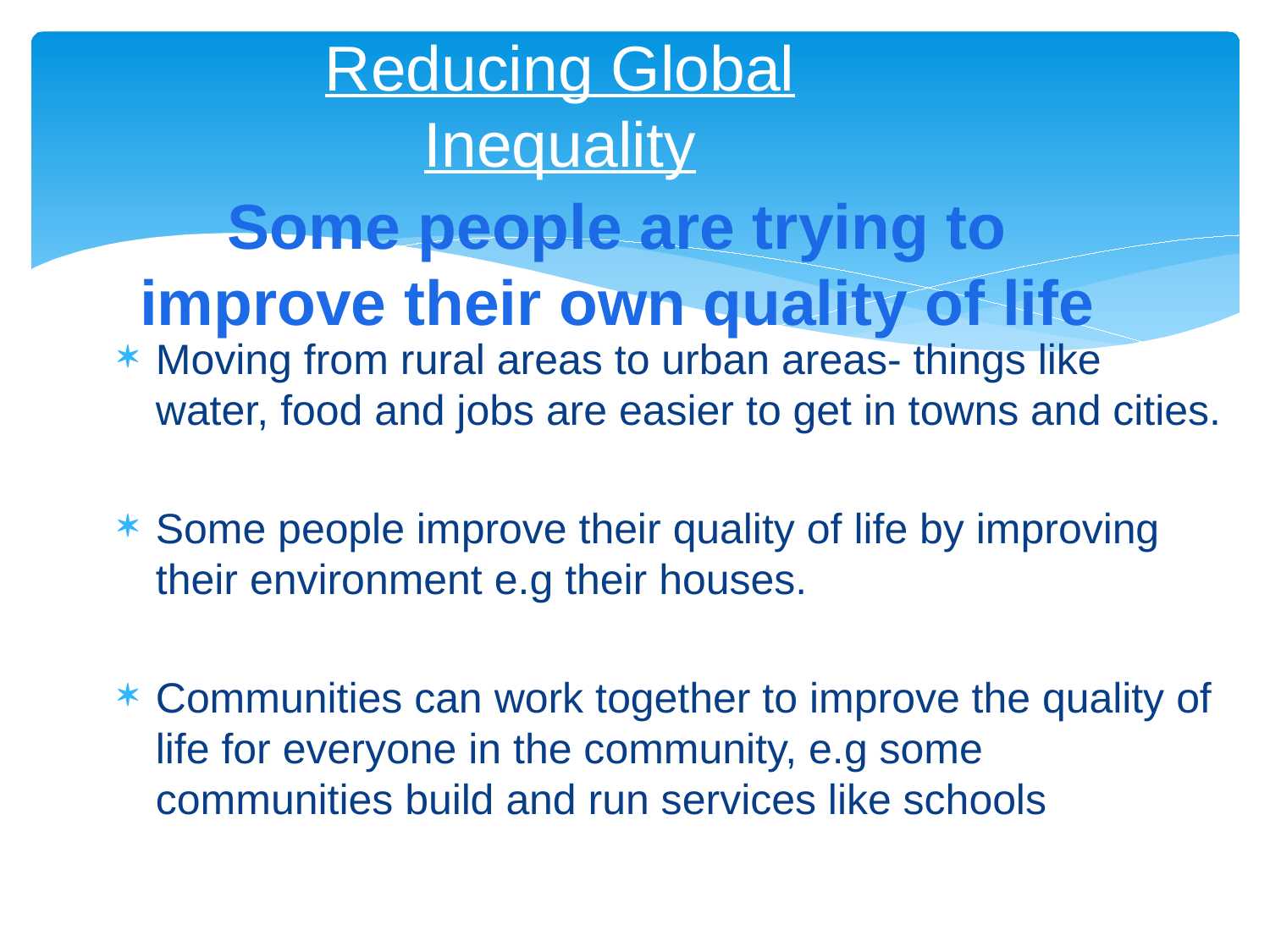

# Reducing Global Inequality
Some people are trying to improve their own quality of life
Moving from rural areas to urban areas- things like water, food and jobs are easier to get in towns and cities.

Some people improve their quality of life by improving their environment e.g their houses.

Communities can work together to improve the quality of life for everyone in the community, e.g some communities build and run services like schools